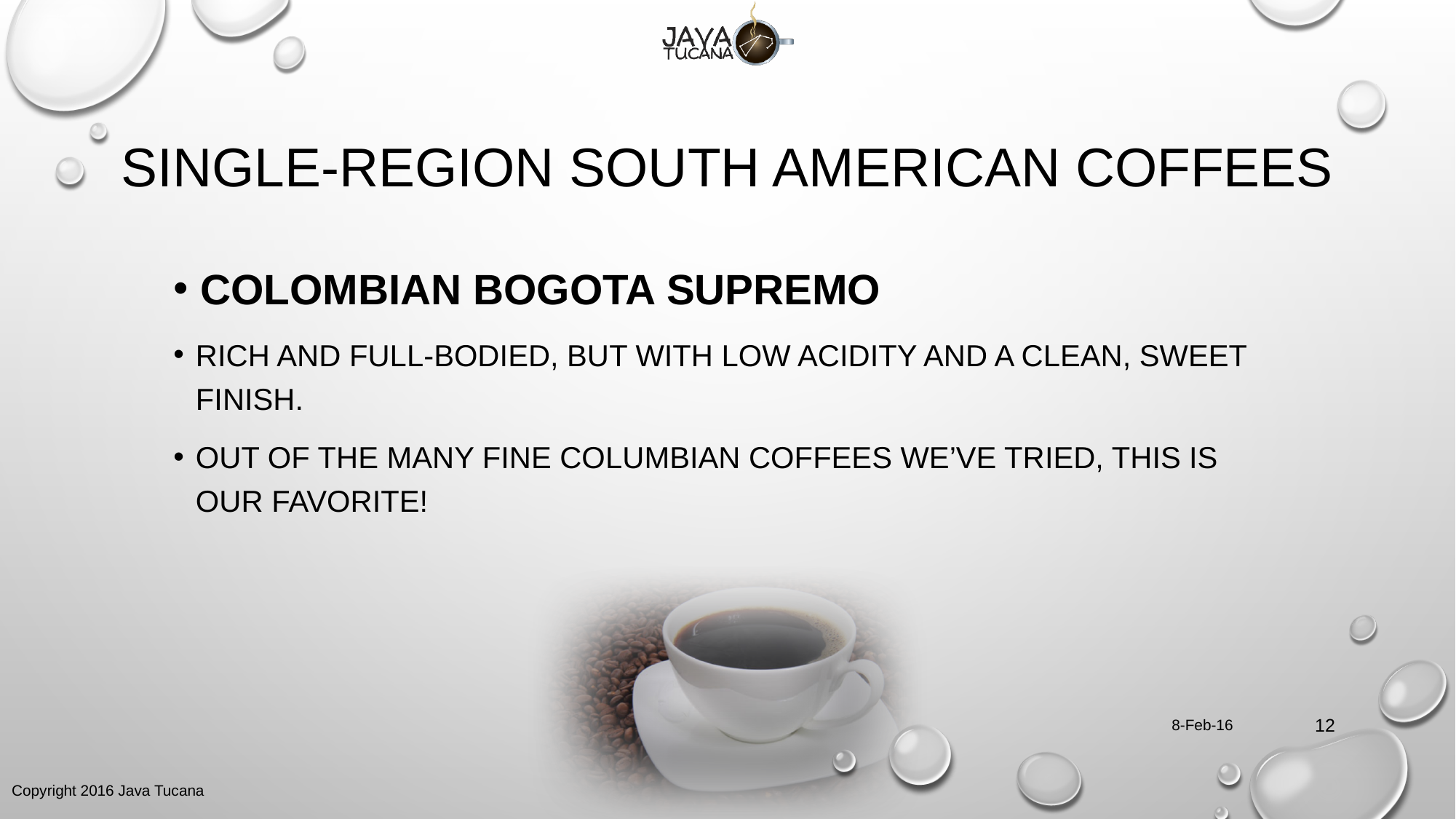

# Single-region South American coffees
Colombian Bogota Supremo
Rich and full-bodied, but with low acidity and a clean, sweet finish.
Out of the many fine Columbian coffees we’ve tried, this is our favorite!

8-Feb-16
12
Copyright 2016 Java Tucana